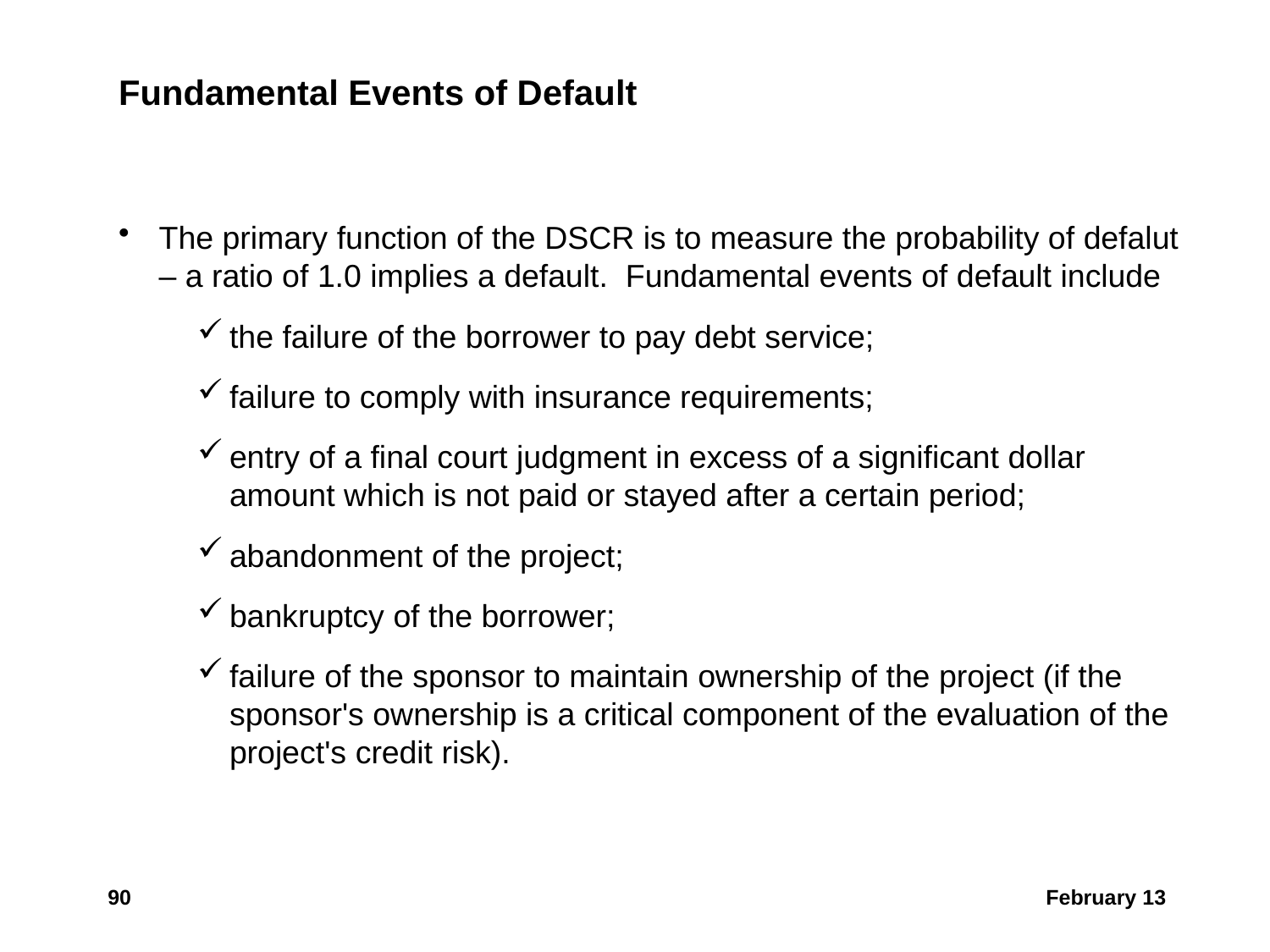

# Fundamental Events of Default
The primary function of the DSCR is to measure the probability of defalut – a ratio of 1.0 implies a default.  Fundamental events of default include
the failure of the borrower to pay debt service;
failure to comply with insurance requirements;
entry of a final court judgment in excess of a significant dollar amount which is not paid or stayed after a certain period;
abandonment of the project;
bankruptcy of the borrower;
failure of the sponsor to maintain ownership of the project (if the sponsor's ownership is a critical component of the evaluation of the project's credit risk).